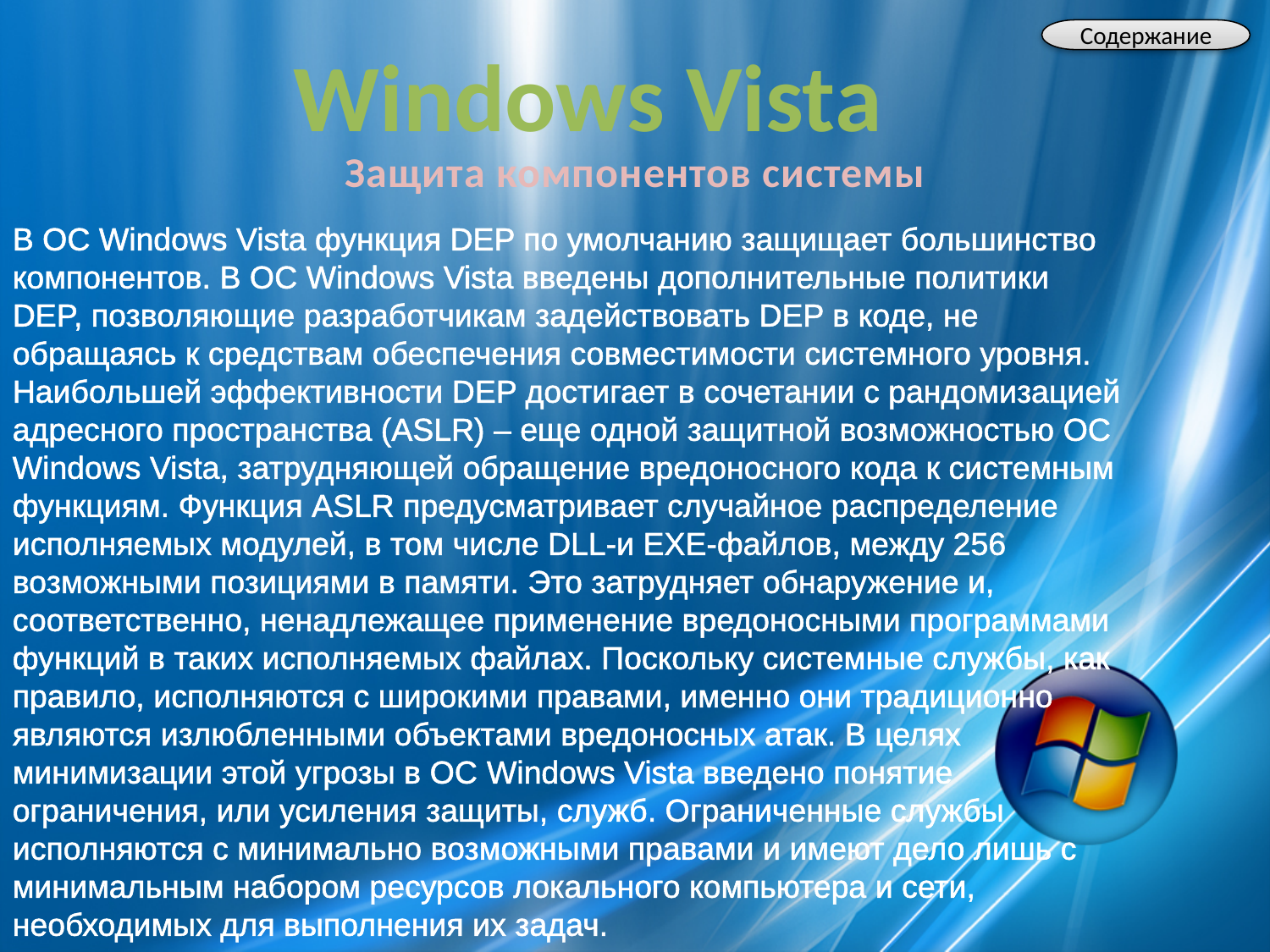

Содержание
Windows Vista
Защита компонентов системы
В ОС Windows Vista функция DEP по умолчанию защищает большинство компонентов. В ОС Windows Vista введены дополнительные политики DEP, позволяющие разработчикам задействовать DEP в коде, не обращаясь к средствам обеспечения совместимости системного уровня. Наибольшей эффективности DEP достигает в сочетании с рандомизацией адресного пространства (ASLR) – еще одной защитной возможностью ОС Windows Vista, затрудняющей обращение вредоносного кода к системным функциям. Функция ASLR предусматривает случайное распределение исполняемых модулей, в том числе DLL-и EXE-файлов, между 256 возможными позициями в памяти. Это затрудняет обнаружение и, соответственно, ненадлежащее применение вредоносными программами функций в таких исполняемых файлах. Поскольку системные службы, как правило, исполняются с широкими правами, именно они традиционно являются излюбленными объектами вредоносных атак. В целях минимизации этой угрозы в ОС Windows Vista введено понятие ограничения, или усиления защиты, служб. Ограниченные службы исполняются с минимально возможными правами и имеют дело лишь с минимальным набором ресурсов локального компьютера и сети, необходимых для выполнения их задач.